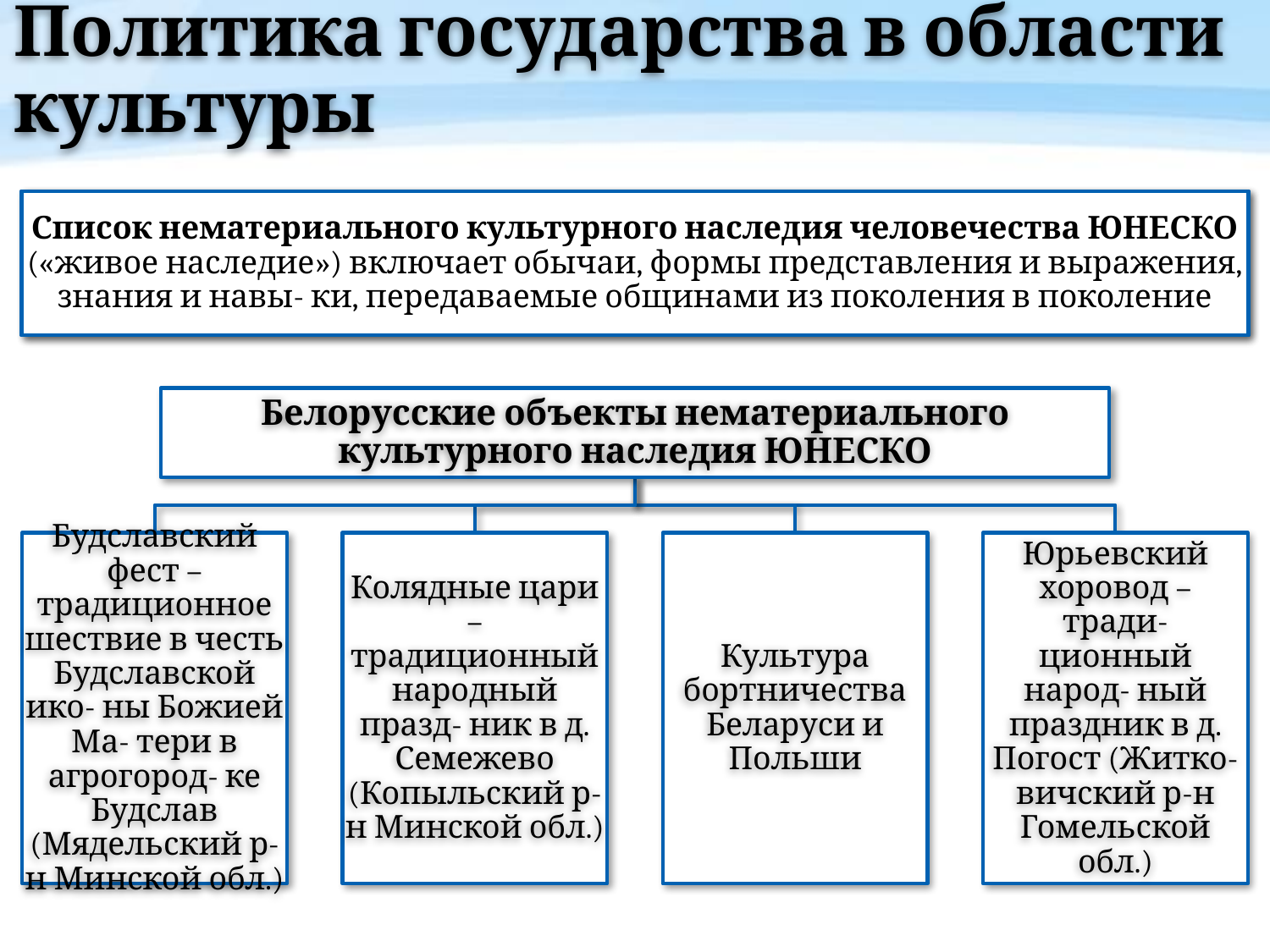

# Политика государства в области культуры

Список нематериального культурного наследия человечества ЮНЕСКО («живое наследие») включает обычаи, формы представления и выражения, знания и навы- ки, передаваемые общинами из поколения в поколение

Белорусские объекты нематериального культурного наследия ЮНЕСКО

Будславский фест – традиционное шествие в честь Будславской ико- ны Божией Ма- тери в агрогород- ке Будслав (Мядельский р-н Минской обл.)

Колядные цари – традиционный народный празд- ник в д. Семежево (Копыльский р-н Минской обл.)

Культура бортничества Беларуси и Польши

Юрьевский хоровод – тради- ционный народ- ный праздник в д. Погост (Житко- вичский р-н Гомельской обл.)